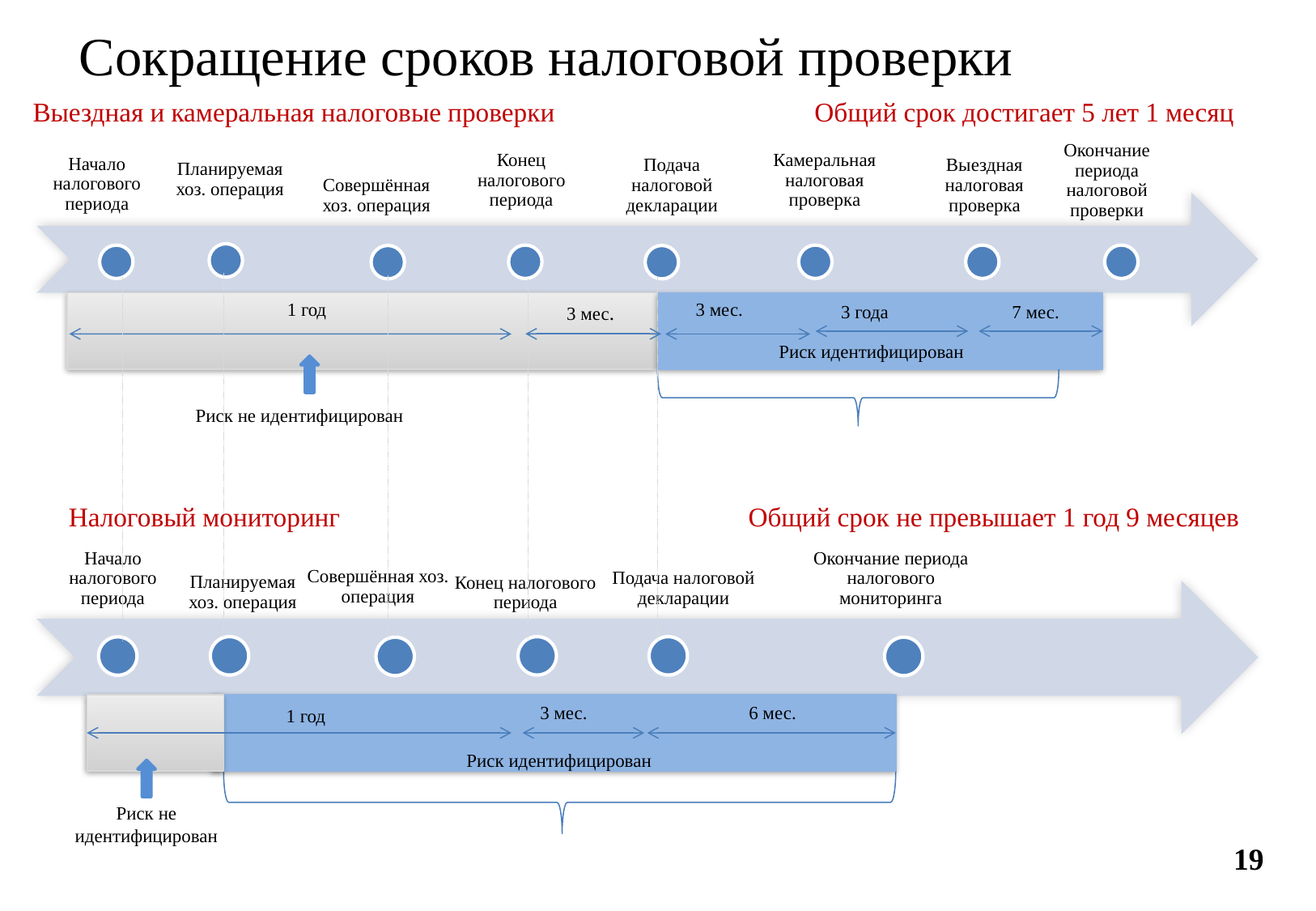

# Сокращение сроков налоговой проверки
Выездная и камеральная налоговые проверки
Общий срок достигает 5 лет 1 месяц
Начало налогового периода
Планируемая хоз. операция
Совершённая хоз. операция
Конец налогового периода
Подача налоговой декларации
Камеральная налоговая проверка
Выездная налоговая проверка
Окончание периода налоговой проверки

1 год
3 мес.

3 мес.
7 мес.
3 года
Риск идентифицирован

Риск не идентифицирован
Начало налогового периода
Планируемая хоз. операция
Совершённая хоз. операция
Конец налогового периода
Подача налоговой декларации
Окончание периода налогового мониторинга

Общий срок не превышает 1 год 9 месяцев
Налоговый мониторинг

3 мес.
6 мес.
1 год
Риск идентифицирован

Риск не идентифицирован
19